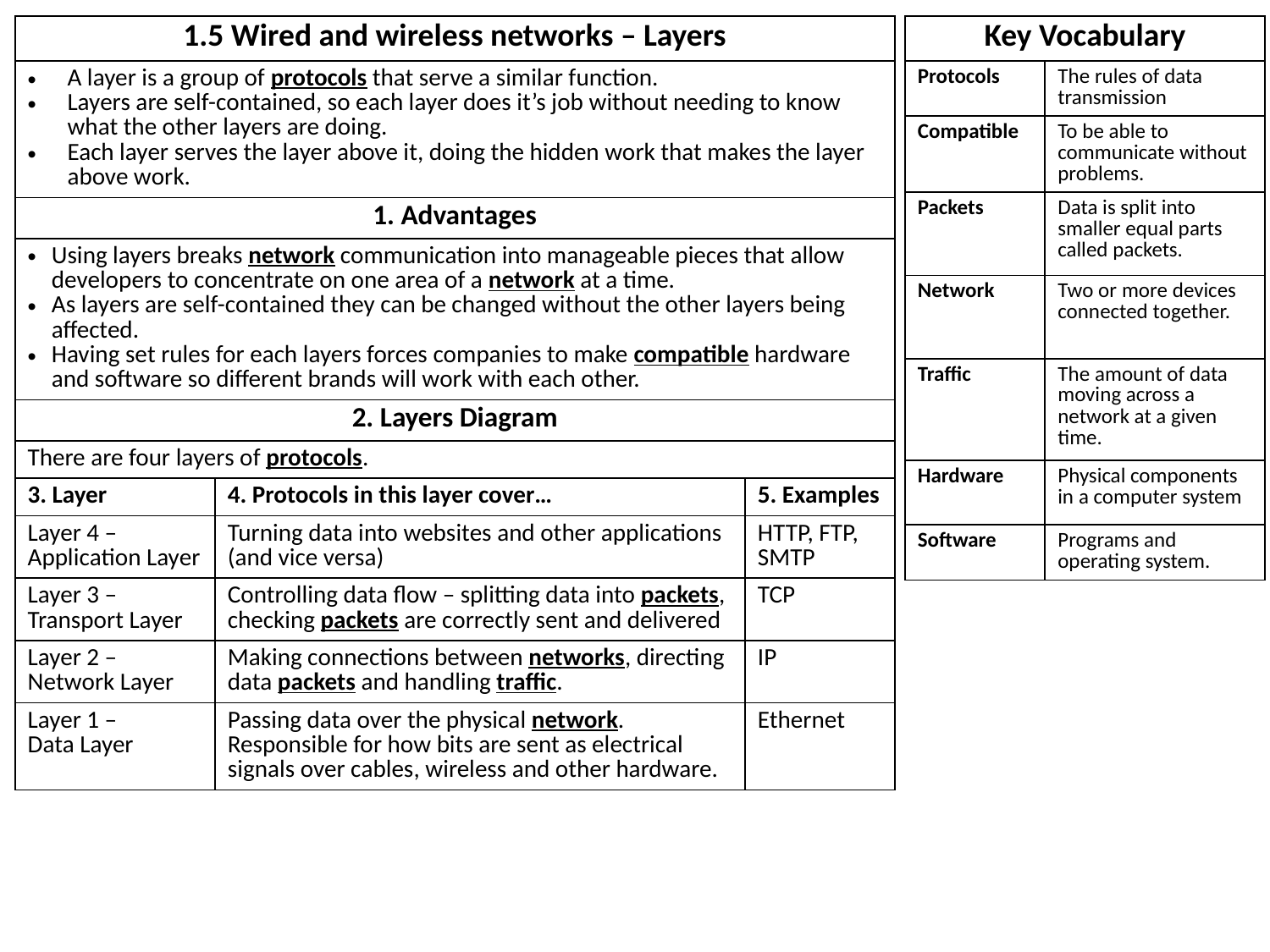

| Key Vocabulary |  |
| --- | --- |
| Protocols | The rules of data transmission |
| Compatible | To be able to communicate without problems. |
| Packets | Data is split into smaller equal parts called packets. |
| Network | Two or more devices connected together. |
| Traffic | The amount of data moving across a network at a given time. |
| Hardware | Physical components in a computer system |
| Software | Programs and operating system. |
| 1.5 Wired and wireless networks – Layers |  |  |
| --- | --- | --- |
| A layer is a group of protocols that serve a similar function. Layers are self-contained, so each layer does it’s job without needing to know what the other layers are doing. Each layer serves the layer above it, doing the hidden work that makes the layer above work. |  |  |
| 1. Advantages |  |  |
| Using layers breaks network communication into manageable pieces that allow developers to concentrate on one area of a network at a time. As layers are self-contained they can be changed without the other layers being affected. Having set rules for each layers forces companies to make compatible hardware and software so different brands will work with each other. |  |  |
| 2. Layers Diagram |  |  |
| There are four layers of protocols. |  |  |
| 3. Layer | 4. Protocols in this layer cover… | 5. Examples |
| Layer 4 – Application Layer | Turning data into websites and other applications (and vice versa) | HTTP, FTP, SMTP |
| Layer 3 – Transport Layer | Controlling data flow – splitting data into packets, checking packets are correctly sent and delivered | TCP |
| Layer 2 – Network Layer | Making connections between networks, directing data packets and handling traffic. | IP |
| Layer 1 – Data Layer | Passing data over the physical network. Responsible for how bits are sent as electrical signals over cables, wireless and other hardware. | Ethernet |